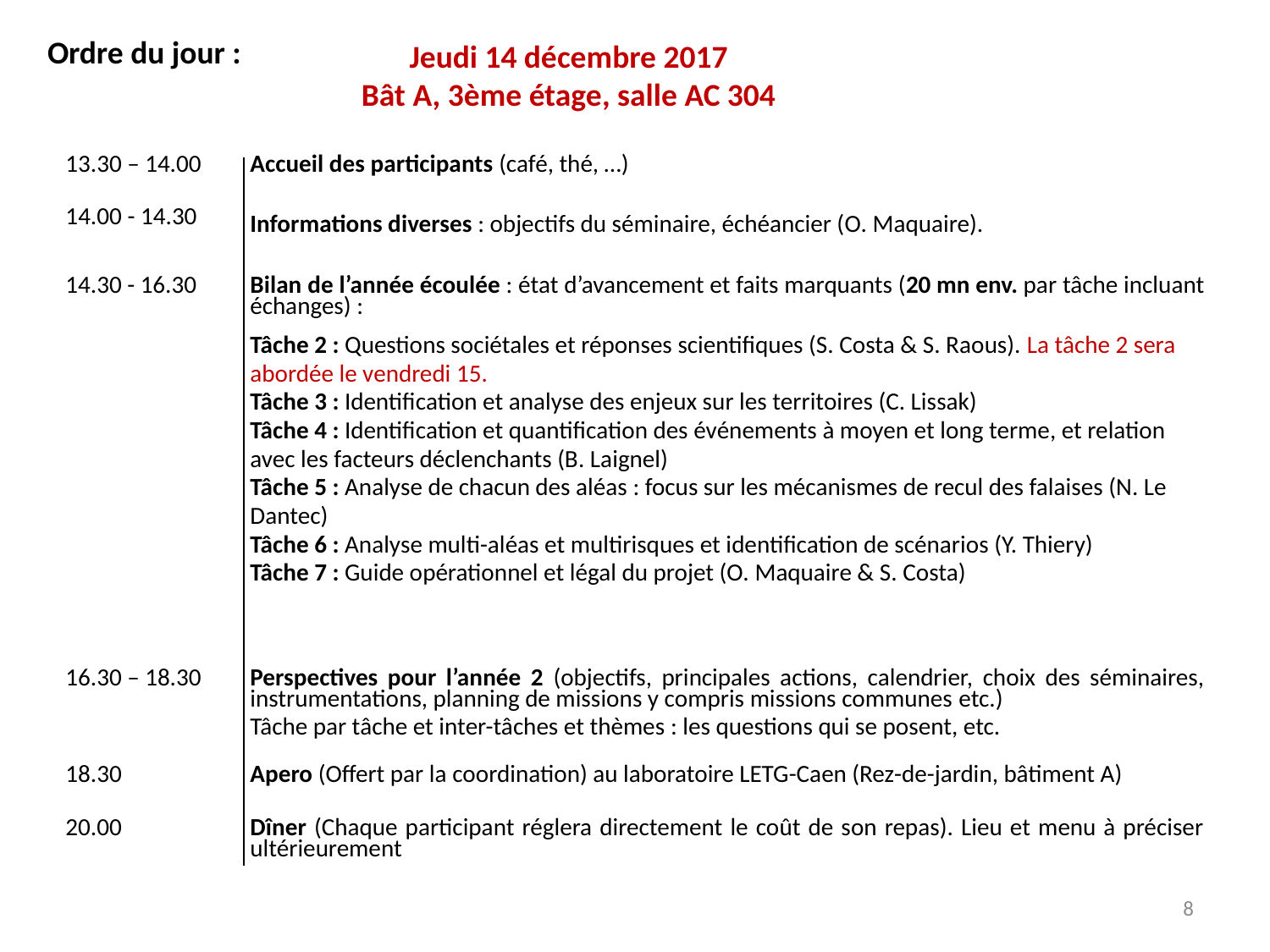

Ordre du jour :
Jeudi 14 décembre 2017
Bât A, 3ème étage, salle AC 304
| 13.30 – 14.00 | Accueil des participants (café, thé, …) |
| --- | --- |
| 14.00 - 14.30 | Informations diverses : objectifs du séminaire, échéancier (O. Maquaire). |
| 14.30 - 16.30 | Bilan de l’année écoulée : état d’avancement et faits marquants (20 mn env. par tâche incluant échanges) : Tâche 2 : Questions sociétales et réponses scientifiques (S. Costa & S. Raous). La tâche 2 sera abordée le vendredi 15. Tâche 3 : Identification et analyse des enjeux sur les territoires (C. Lissak) Tâche 4 : Identification et quantification des événements à moyen et long terme, et relation avec les facteurs déclenchants (B. Laignel) Tâche 5 : Analyse de chacun des aléas : focus sur les mécanismes de recul des falaises (N. Le Dantec) Tâche 6 : Analyse multi-aléas et multirisques et identification de scénarios (Y. Thiery) Tâche 7 : Guide opérationnel et légal du projet (O. Maquaire & S. Costa) |
| 16.30 – 18.30 | Perspectives pour l’année 2 (objectifs, principales actions, calendrier, choix des séminaires, instrumentations, planning de missions y compris missions communes etc.)  Tâche par tâche et inter-tâches et thèmes : les questions qui se posent, etc. |
| 18.30 | Apero (Offert par la coordination) au laboratoire LETG-Caen (Rez-de-jardin, bâtiment A) |
| 20.00 | Dîner (Chaque participant réglera directement le coût de son repas). Lieu et menu à préciser ultérieurement |
8